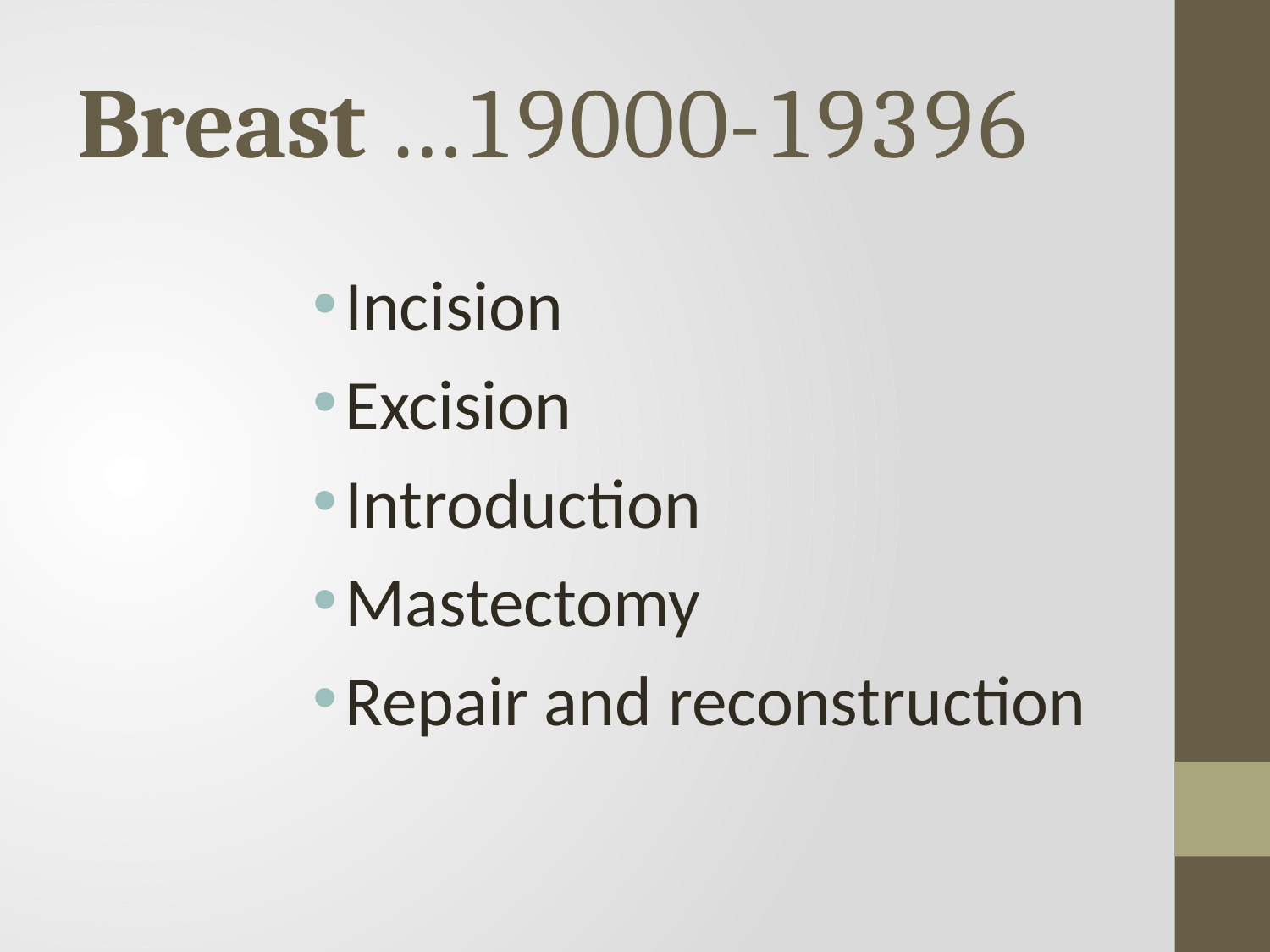

# Breast …19000-19396
Incision
Excision
Introduction
Mastectomy
Repair and reconstruction